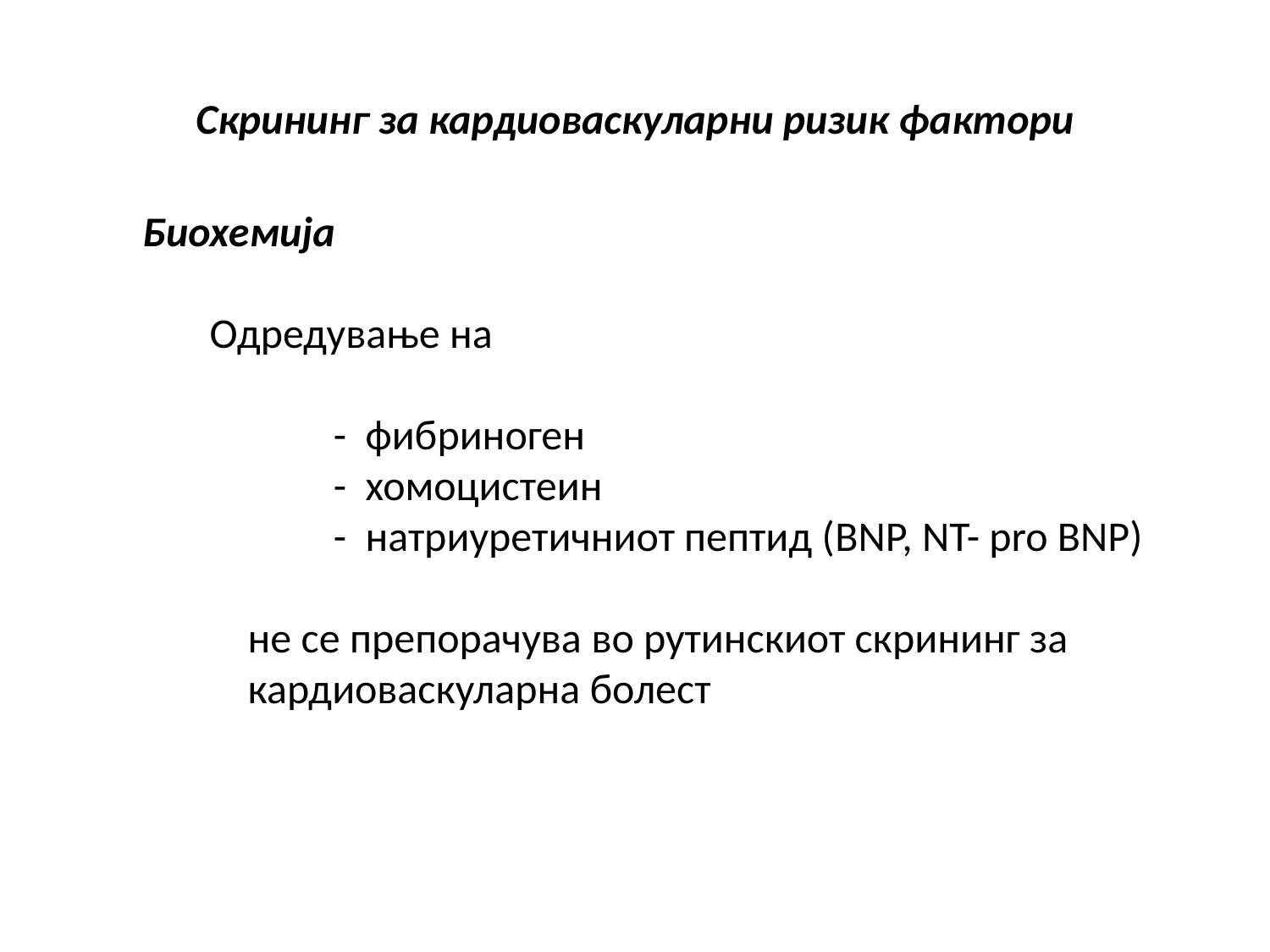

# Скрининг за кардиоваскуларни ризик фактори
Биохемија
          Одредување на

                       -  фибриноген
                       -  хомоцистеин
                       -  натриуретичниот пептид (BNP, NT- pro BNP)

              не се препорачува во рутинскиот скрининг за
              кардиоваскуларна болест